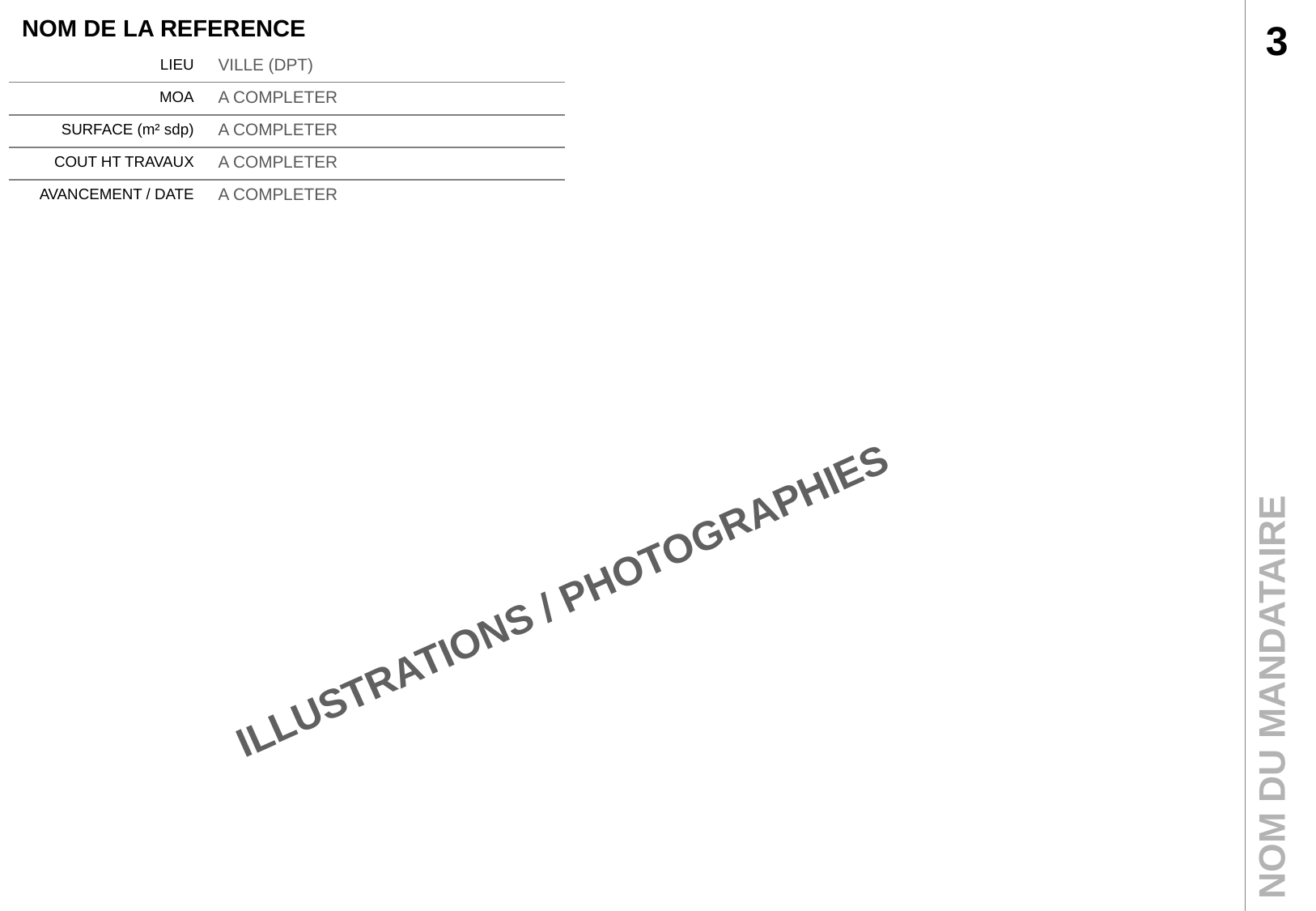

| NOM DE LA REFERENCE |  |
| --- | --- |
| LIEU | VILLE (DPT) |
| MOA | A COMPLETER |
| SURFACE (m² sdp) | A COMPLETER |
| COUT HT TRAVAUX | A COMPLETER |
| AVANCEMENT / DATE | A COMPLETER |
3
NOM DU MANDATAIRE
ILLUSTRATIONS / PHOTOGRAPHIES